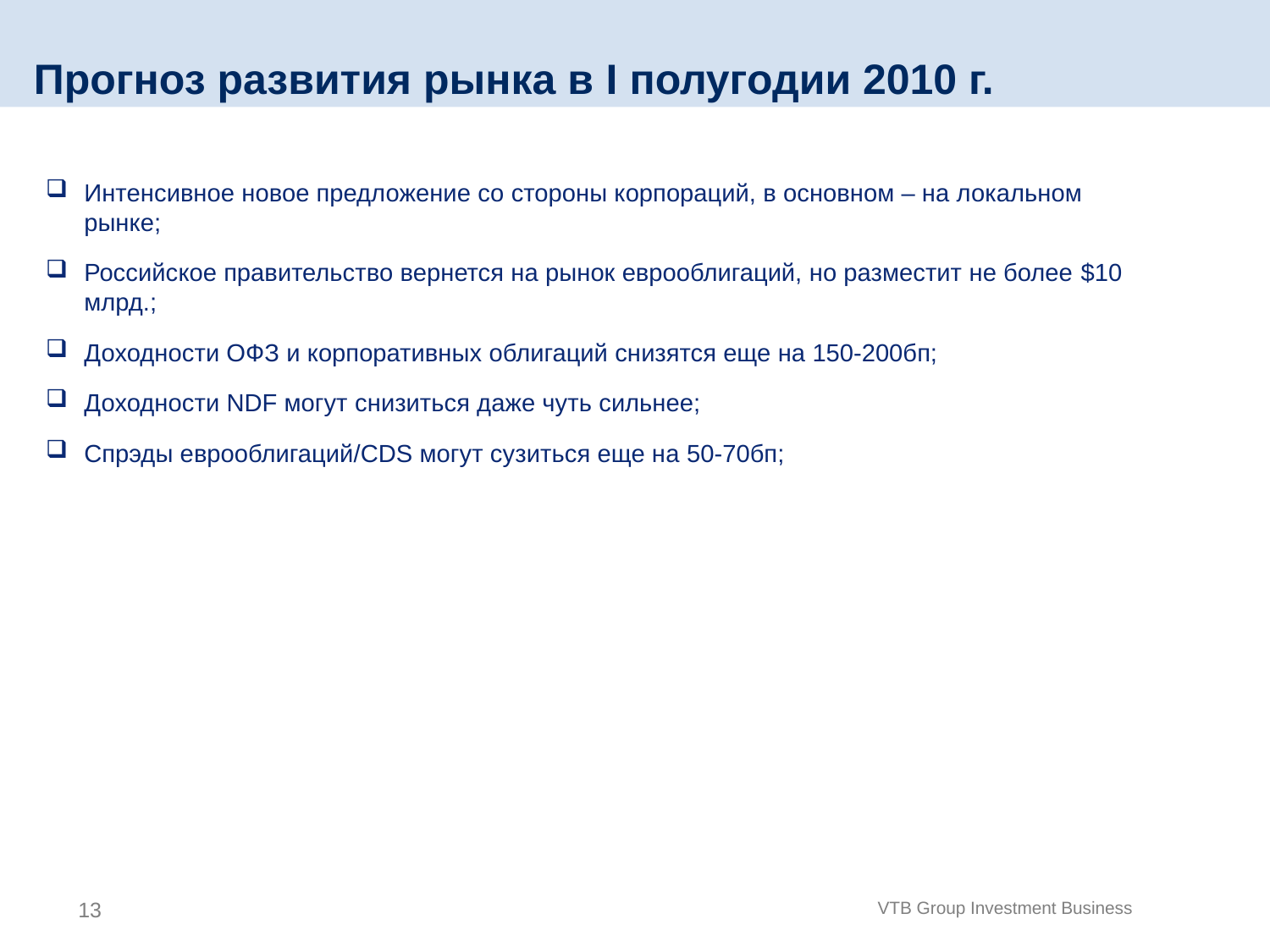

Прогноз развития рынка в I полугодии 2010 г.
Интенсивное новое предложение со стороны корпораций, в основном – на локальном рынке;
Российское правительство вернется на рынок еврооблигаций, но разместит не более $10 млрд.;
Доходности ОФЗ и корпоративных облигаций снизятся еще на 150-200бп;
Доходности NDF могут снизиться даже чуть сильнее;
Cпрэды еврооблигаций/CDS могут сузиться еще на 50-70бп;